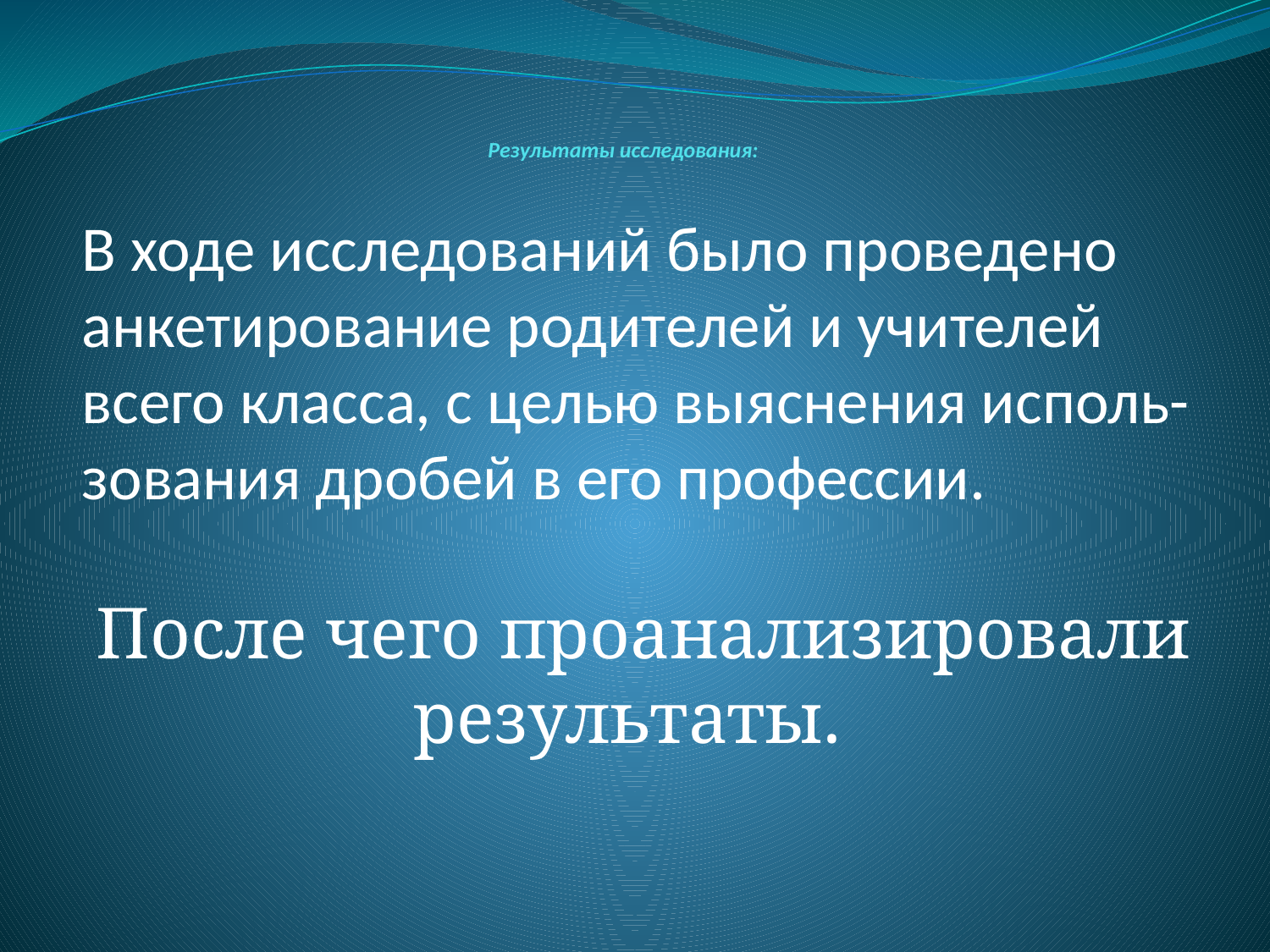

# Результаты исследования:
В ходе исследований было проведено анкетирование родителей и учителей всего класса, с целью выяснения исполь-зования дробей в его профессии.

 После чего проанализировали
                  результаты.